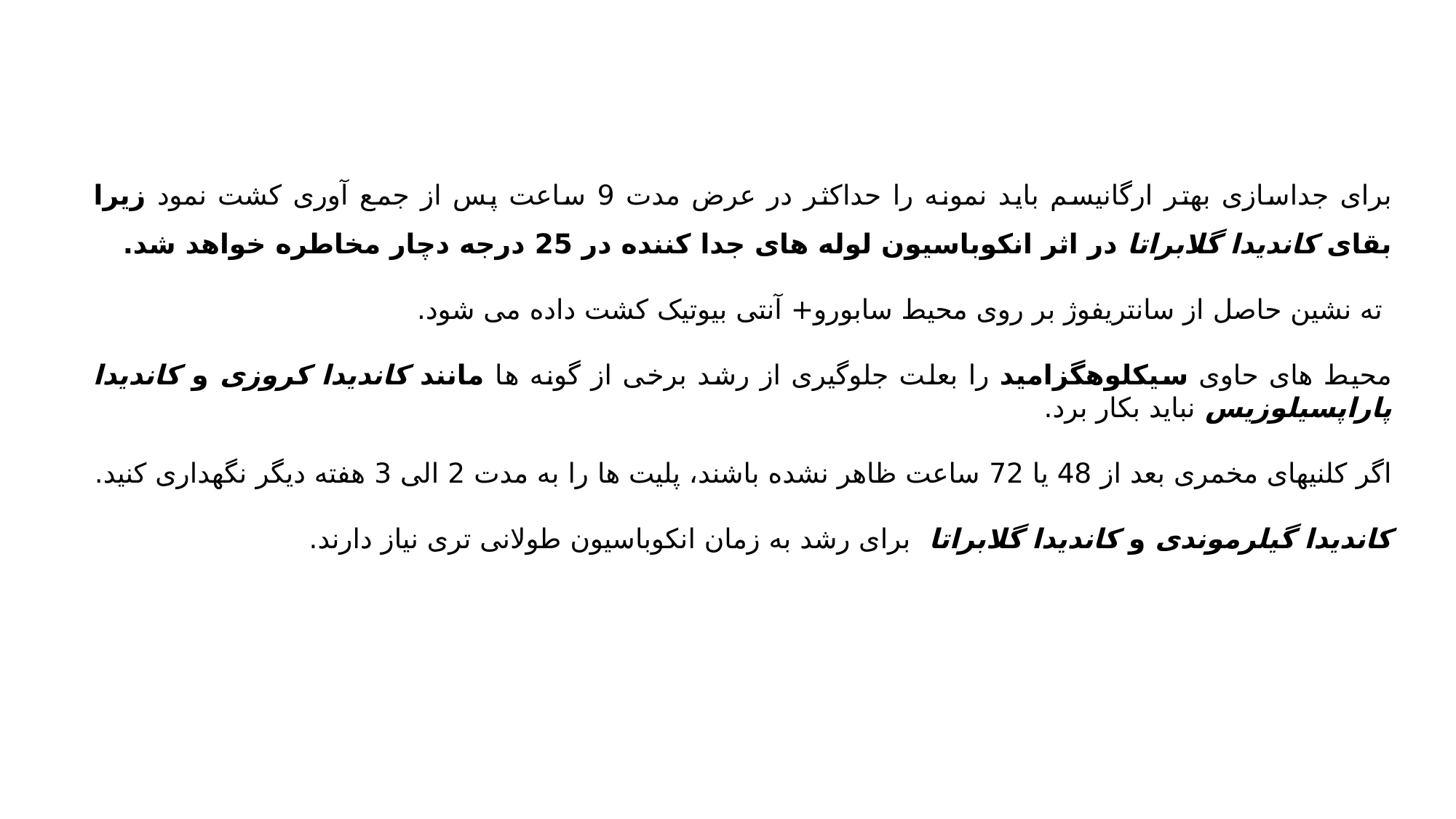

برای جداسازی بهتر ارگانیسم باید نمونه را حداکثر در عرض مدت 9 ساعت پس از جمع آوری کشت نمود زیرا بقای کاندیدا گلابراتا در اثر انکوباسیون لوله های جدا کننده در 25 درجه دچار مخاطره خواهد شد.

 ته نشین حاصل از سانتریفوژ بر روی محیط سابورو+ آنتی بیوتیک کشت داده می شود.

محیط های حاوی سیکلوهگزامید را بعلت جلوگیری از رشد برخی از گونه ها مانند کاندیدا کروزی و کاندیدا پاراپسیلوزیس نباید بکار برد.

اگر کلنیهای مخمری بعد از 48 یا 72 ساعت ظاهر نشده باشند، پلیت ها را به مدت 2 الی 3 هفته دیگر نگهداری کنید.

کاندیدا گیلرموندی و کاندیدا گلابراتا  برای رشد به زمان انکوباسیون طولانی تری نیاز دارند.